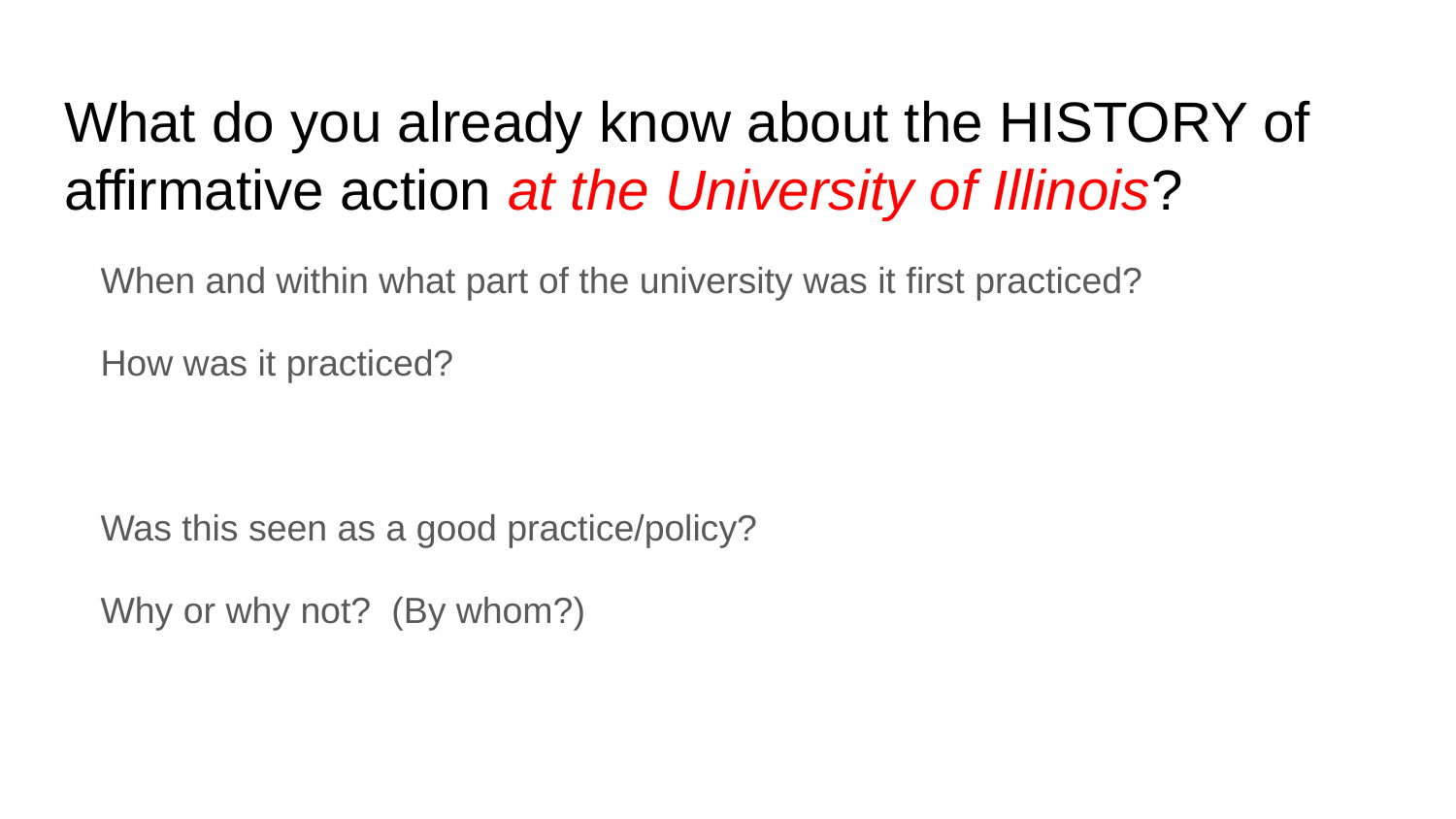

# What do you already know about the HISTORY of affirmative action at the University of Illinois?
When and within what part of the university was it first practiced?
How was it practiced?

Was this seen as a good practice/policy?
Why or why not?  (By whom?)